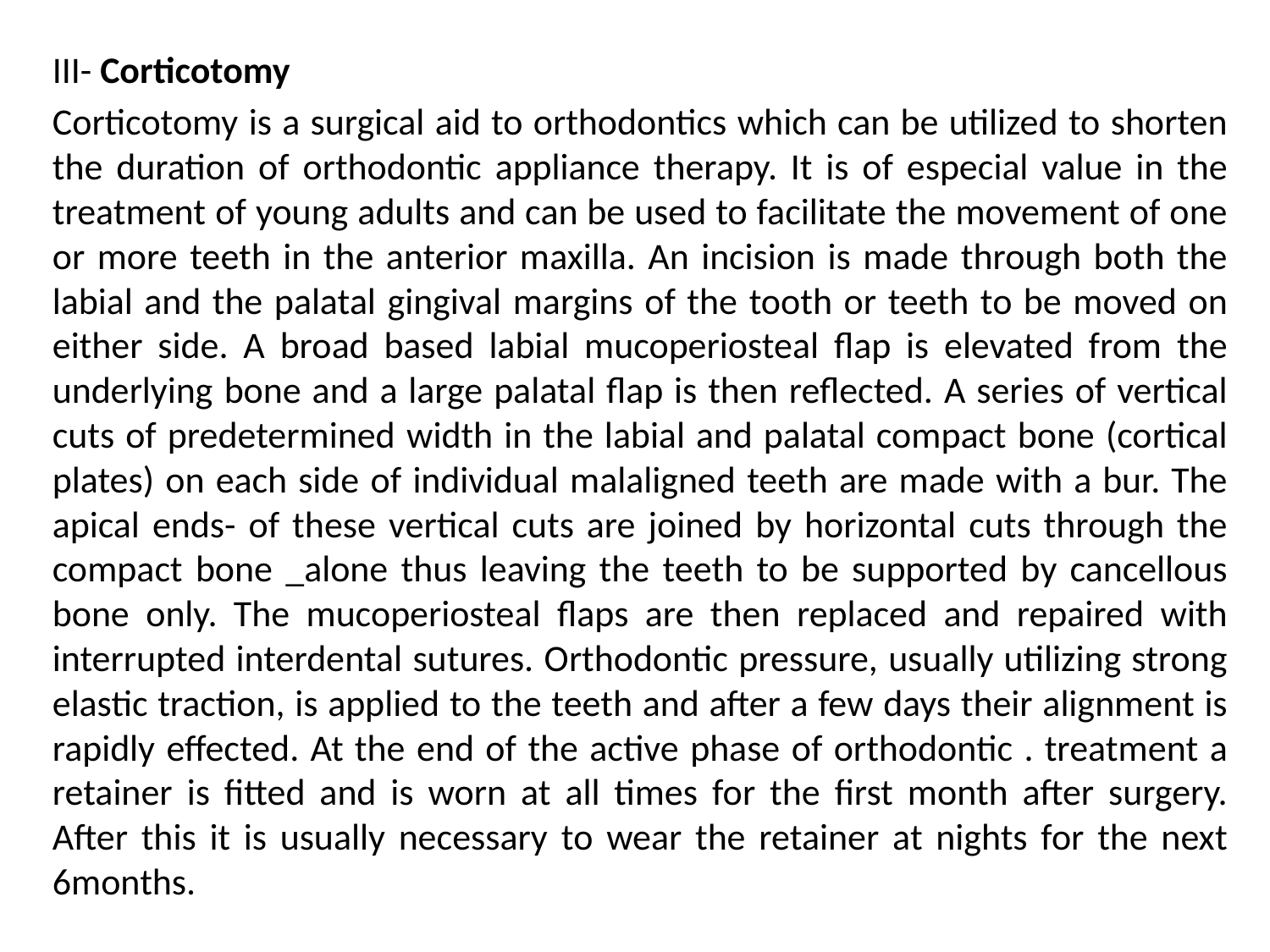

III- Corticotomy
Corticotomy is a surgical aid to orthodontics which can be utilized to shorten the duration of orthodontic appliance therapy. It is of especial value in the treatment of young adults and can be used to facilitate the movement of one or more teeth in the anterior maxilla. An incision is made through both the labial and the palatal gingival margins of the tooth or teeth to be moved on either side. A broad based labial mucoperiosteal flap is elevated from the underlying bone and a large palatal flap is then reflected. A series of vertical cuts of predetermined width in the labial and palatal compact bone (cortical plates) on each side of individual malaligned teeth are made with a bur. The apical ends- of these vertical cuts are joined by horizontal cuts through the compact bone _alone thus leaving the teeth to be supported by cancellous bone only. The mucoperiosteal flaps are then replaced and repaired with interrupted interdental sutures. Orthodontic pressure, usually utilizing strong elastic traction, is applied to the teeth and after a few days their alignment is rapidly effected. At the end of the active phase of orthodontic . treatment a retainer is fitted and is worn at all times for the first month after surgery. After this it is usually necessary to wear the retainer at nights for the next 6months.